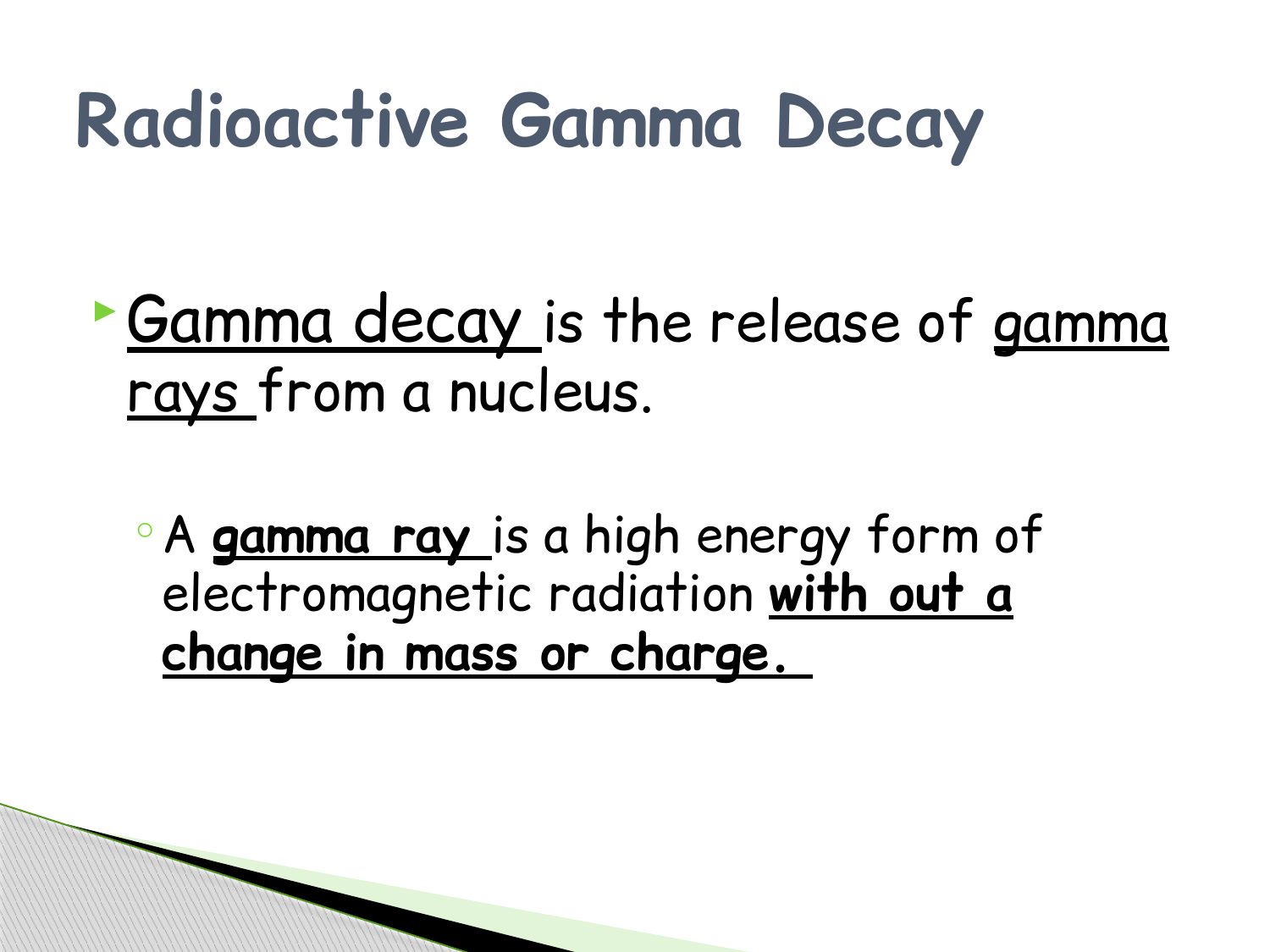

# Radioactive Gamma Decay

Gamma decay is the release of gamma rays from a nucleus.

A gamma ray is a high energy form of electromagnetic radiation with out a change in mass or charge.